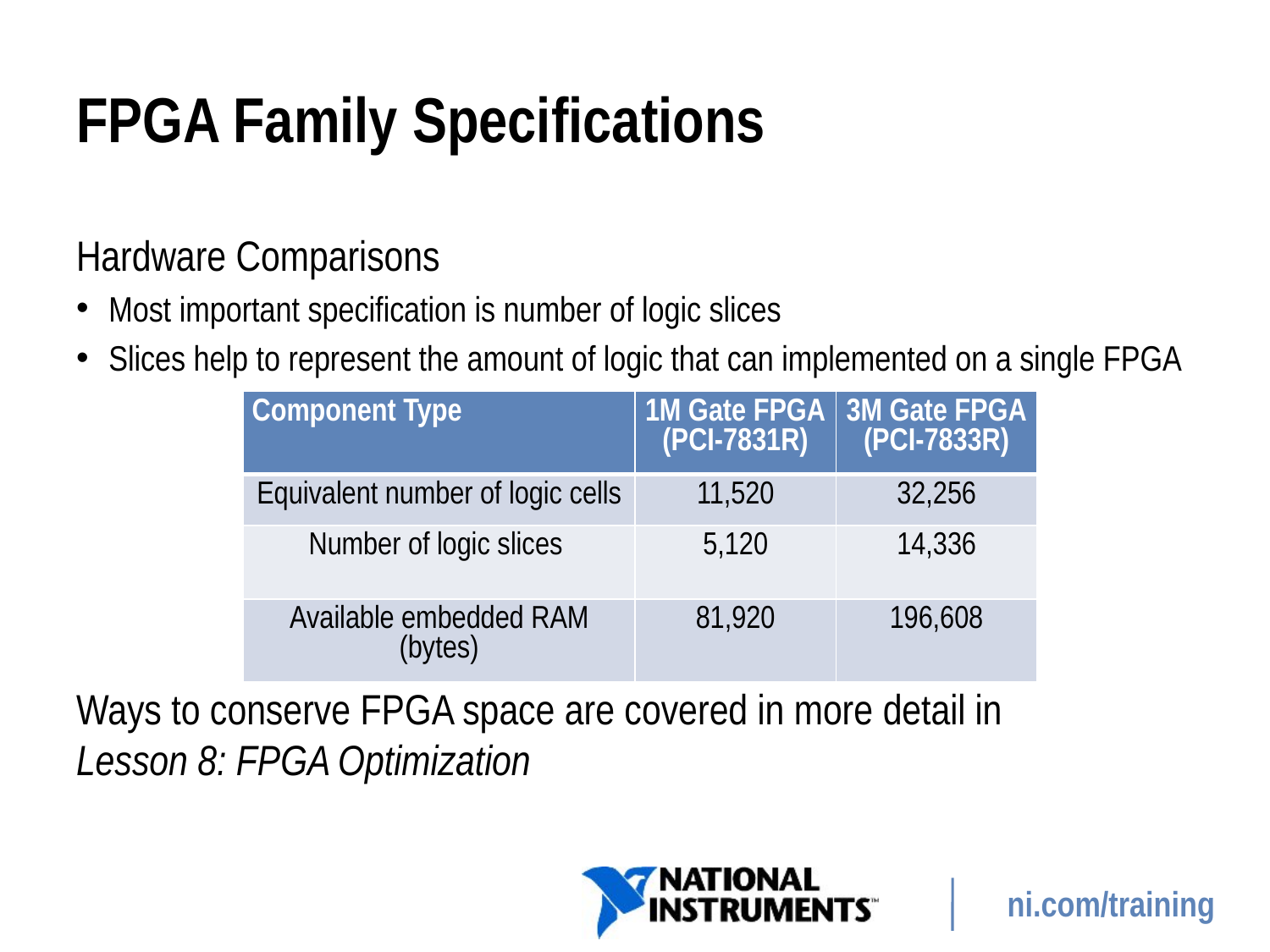

# FPGA Family Specifications
Hardware Comparisons
Most important specification is number of logic slices
Slices help to represent the amount of logic that can implemented on a single FPGA

Ways to conserve FPGA space are covered in more detail in
Lesson 8: FPGA Optimization

| Component Type | 1M Gate FPGA (PCI-7831R) | 3M Gate FPGA (PCI-7833R) |
| --- | --- | --- |
| Equivalent number of logic cells | 11,520 | 32,256 |
| Number of logic slices | 5,120 | 14,336 |
| Available embedded RAM (bytes) | 81,920 | 196,608 |